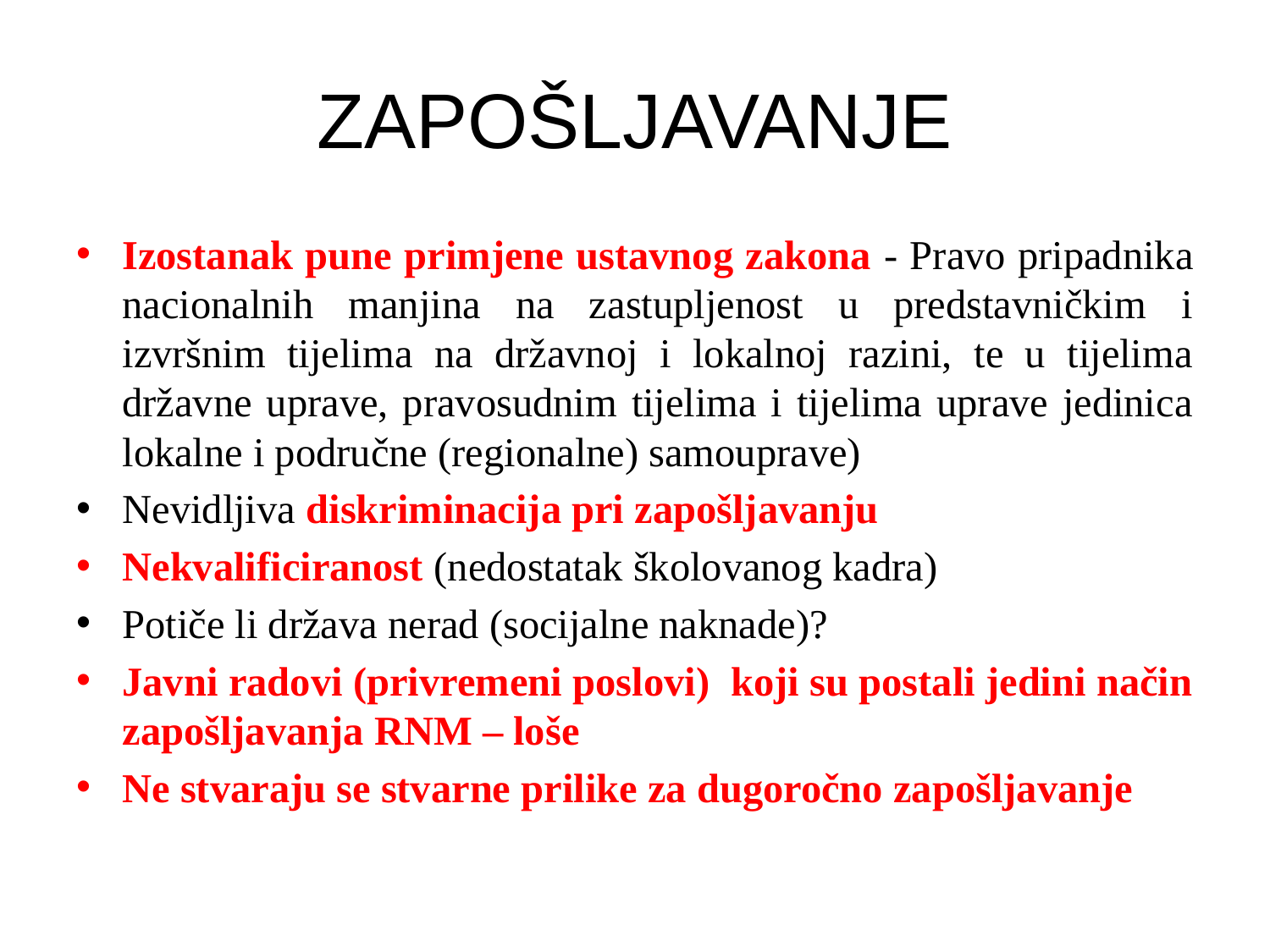

# ZAPOŠLJAVANJE
Izostanak pune primjene ustavnog zakona - Pravo pripadnika nacionalnih manjina na zastupljenost u predstavničkim i izvršnim tijelima na državnoj i lokalnoj razini, te u tijelima državne uprave, pravosudnim tijelima i tijelima uprave jedinica lokalne i područne (regionalne) samouprave)
Nevidljiva diskriminacija pri zapošljavanju
Nekvalificiranost (nedostatak školovanog kadra)
Potiče li država nerad (socijalne naknade)?
Javni radovi (privremeni poslovi)  koji su postali jedini način zapošljavanja RNM – loše
Ne stvaraju se stvarne prilike za dugoročno zapošljavanje